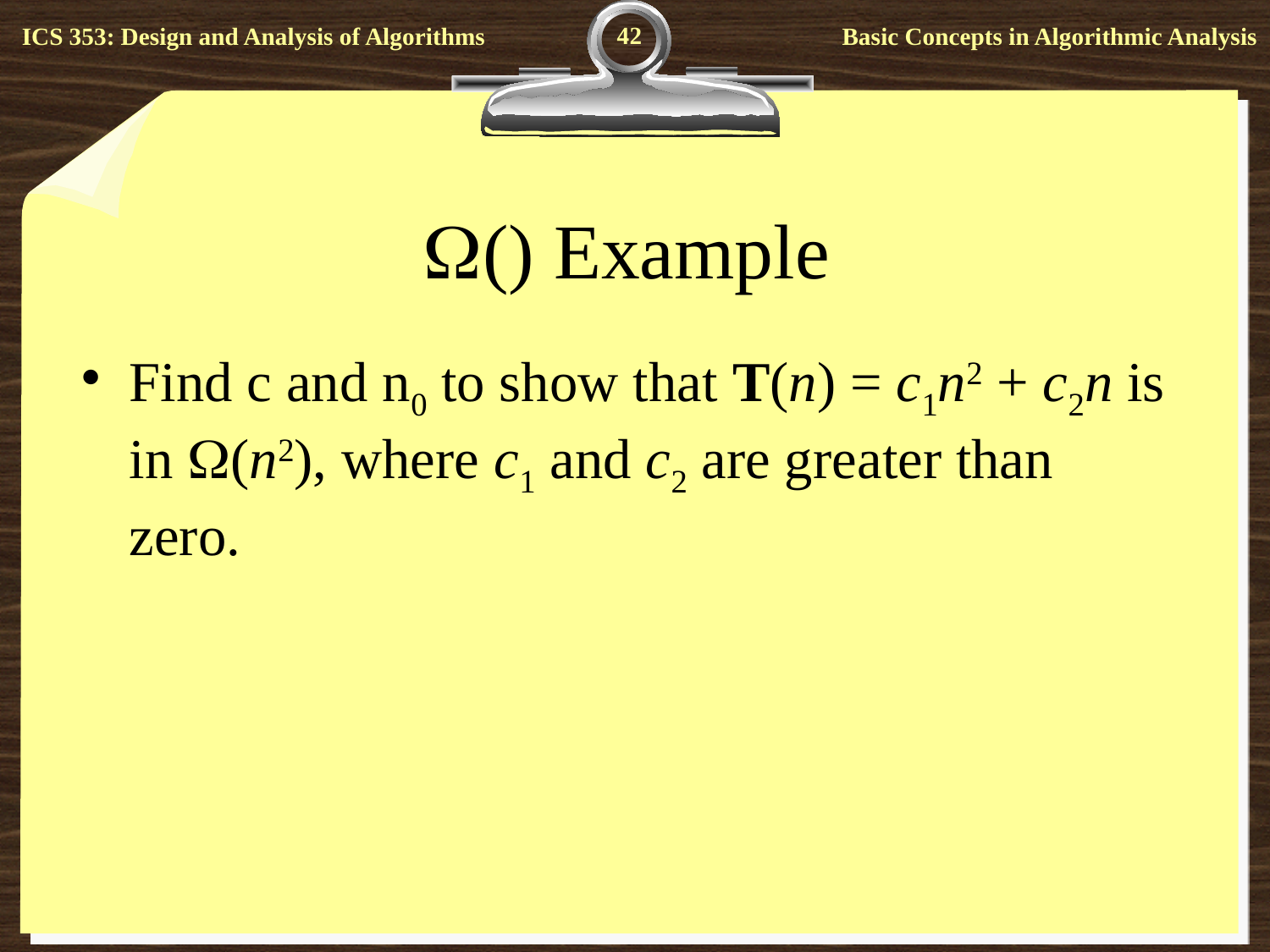

42
# Ω() Example
Find c and n0 to show that T(n) = c1n2 + c2n is in Ω(n2), where c1 and c2 are greater than zero.